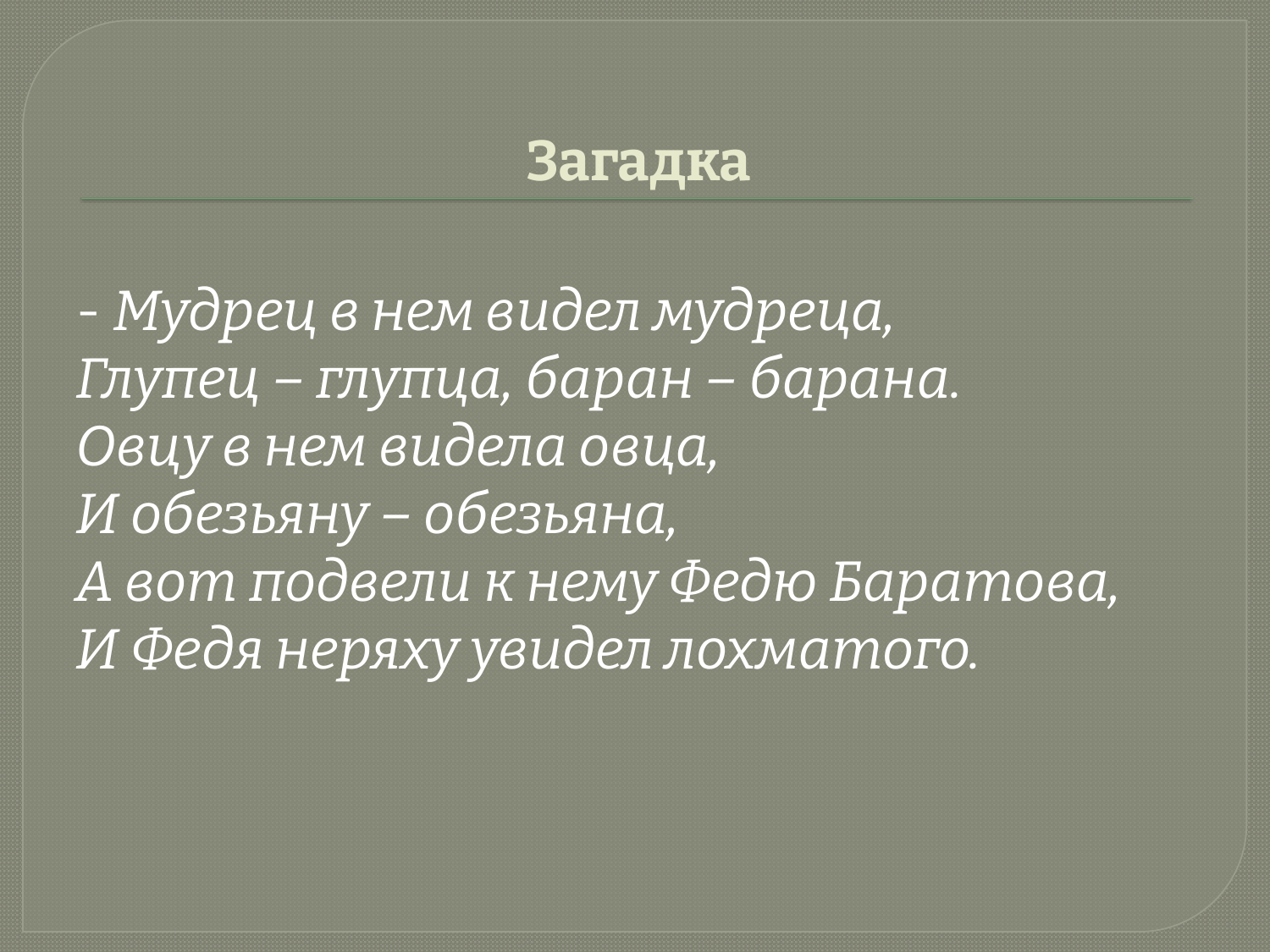

# Загадка
- Мудрец в нем видел мудреца,
Глупец – глупца, баран – барана.
Овцу в нем видела овца,
И обезьяну – обезьяна,
А вот подвели к нему Федю Баратова,
И Федя неряху увидел лохматого.